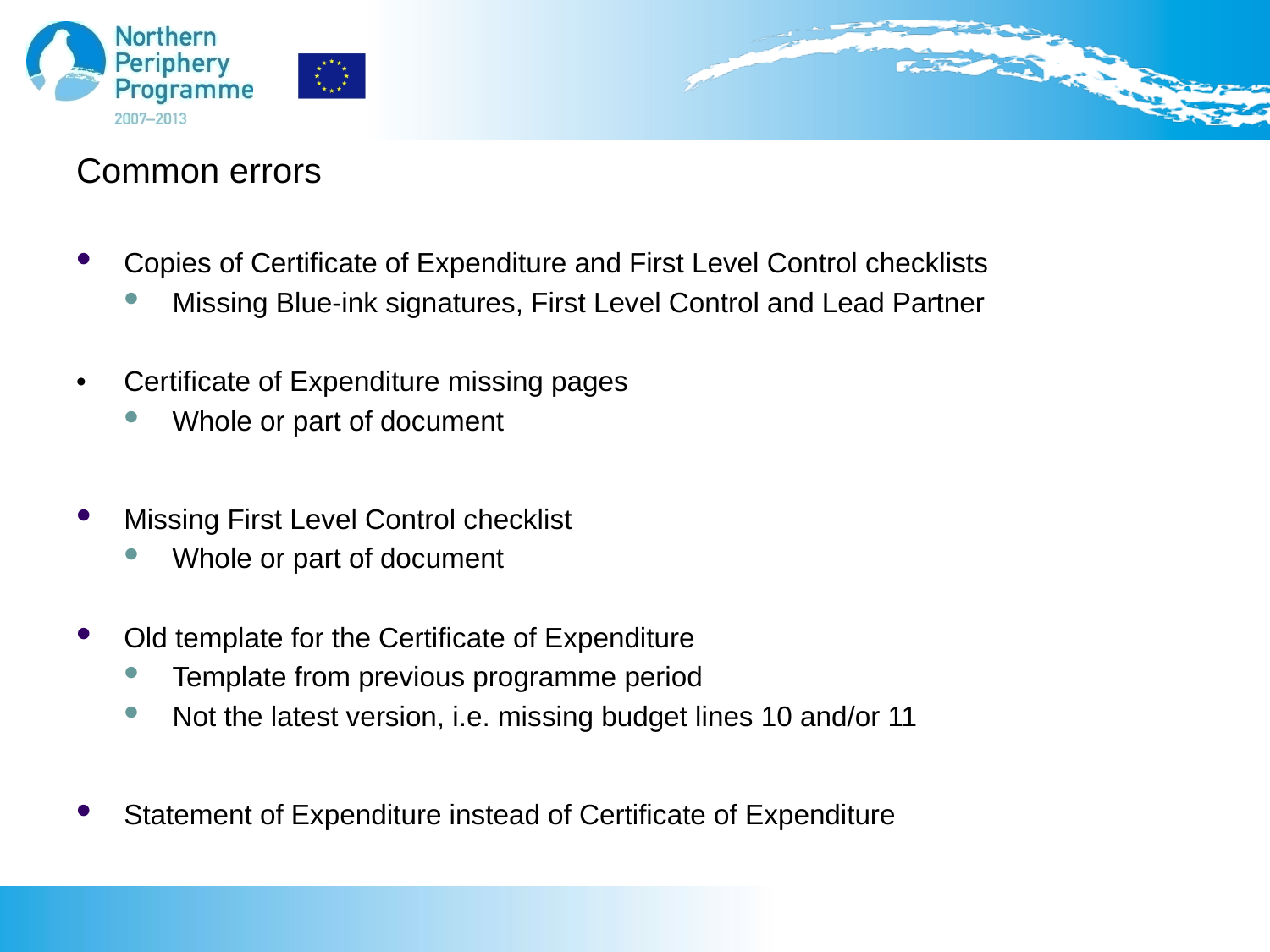

# Common errors
Copies of Certificate of Expenditure and First Level Control checklists
Missing Blue-ink signatures, First Level Control and Lead Partner

• 	Certificate of Expenditure missing pages
Whole or part of document

Missing First Level Control checklist
Whole or part of document

Old template for the Certificate of Expenditure
Template from previous programme period
Not the latest version, i.e. missing budget lines 10 and/or 11

Statement of Expenditure instead of Certificate of Expenditure